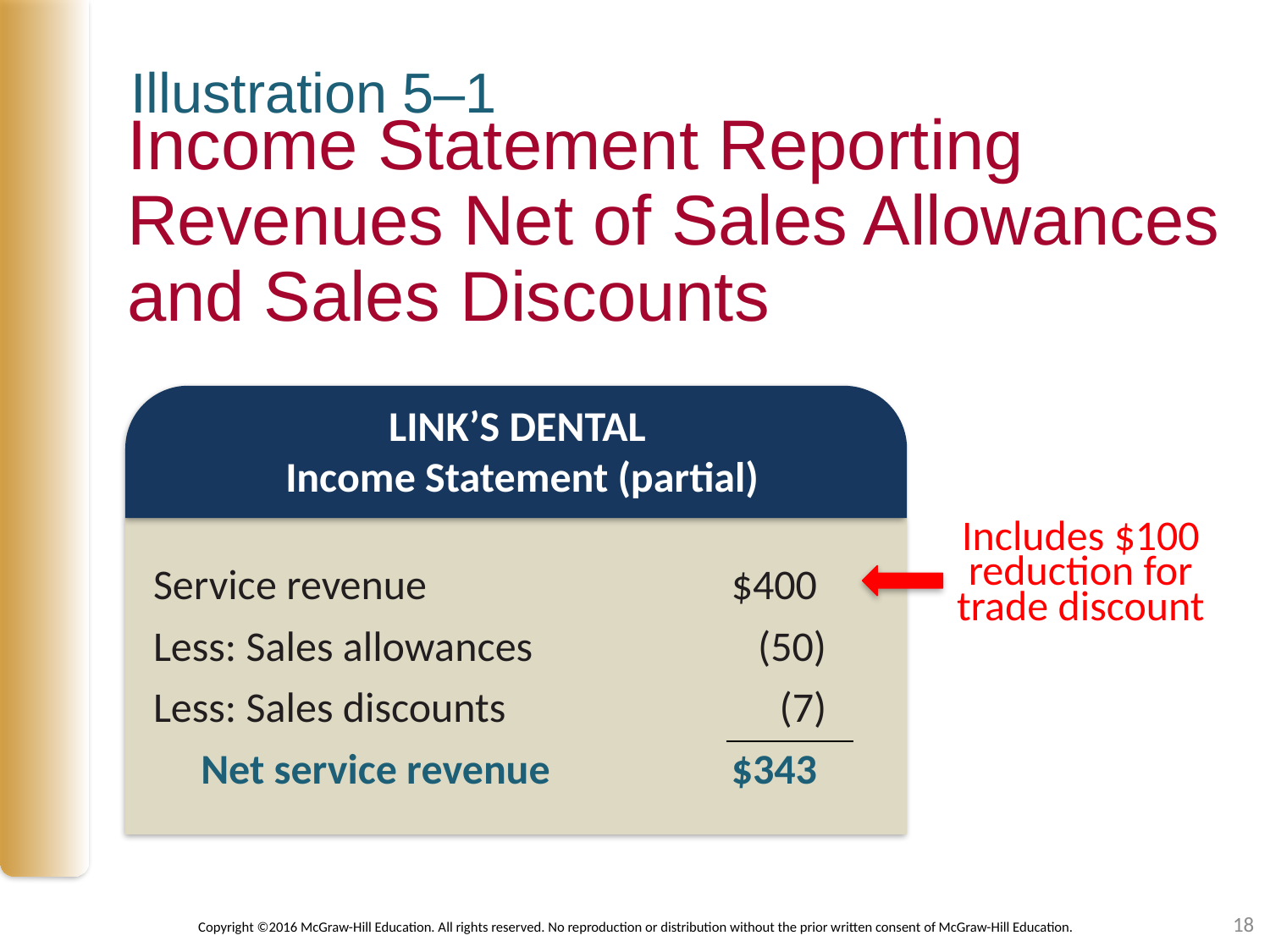

Illustration 5–1
# Income Statement Reporting Revenues Net of Sales Allowances and Sales Discounts

LINK’S DENTAL
Income Statement (partial)
Includes $100
reduction for
trade discount

Service revenue 	$400
Less: Sales allowances 	  (50)
Less: Sales discounts	 (7)
     Net service revenue 	$343